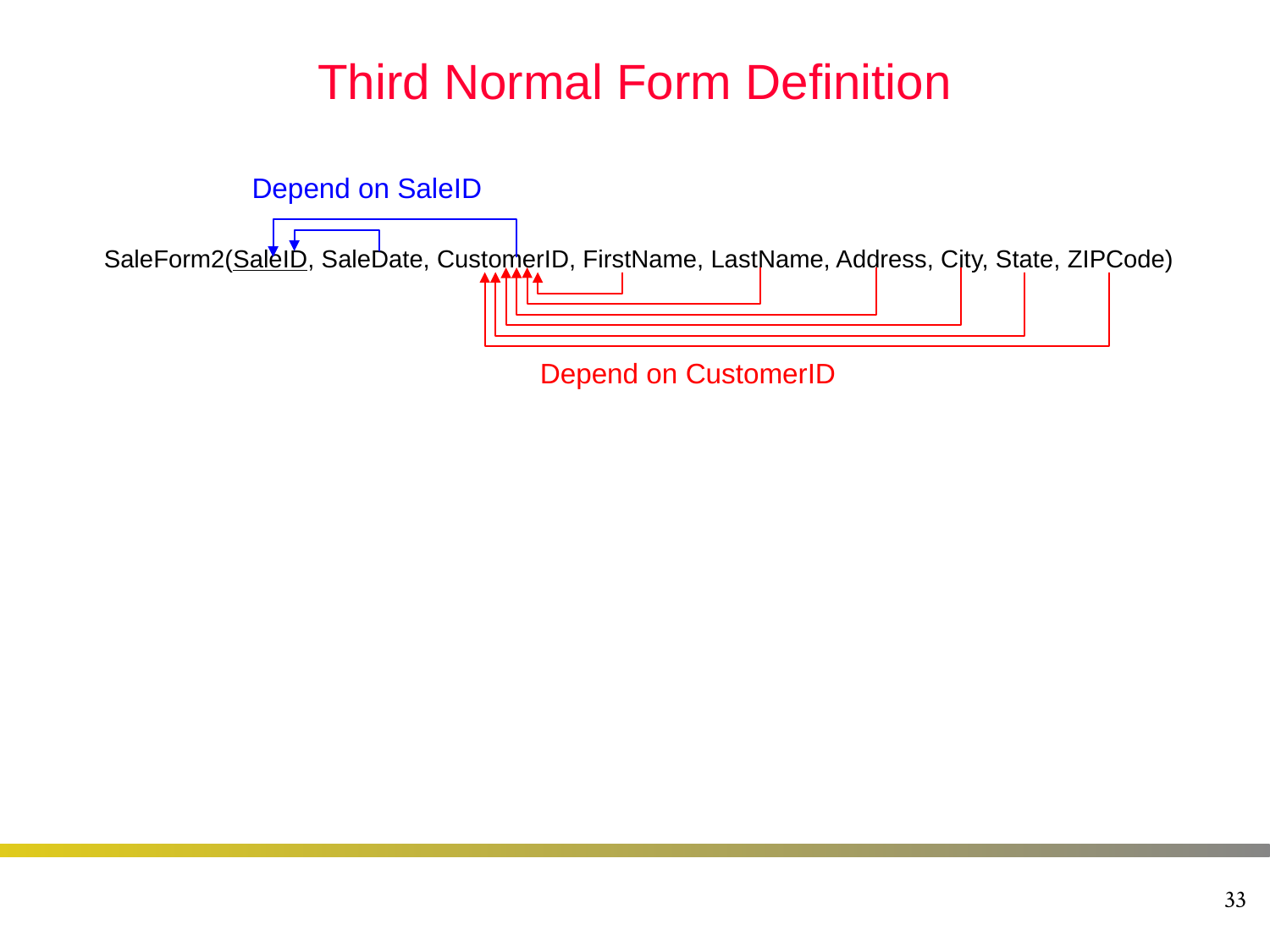

# Third Normal Form Definition
Depend on SaleID

SaleForm2(SaleID, SaleDate, CustomerID, FirstName, LastName, Address, City, State, ZIPCode)

Depend on CustomerID
33